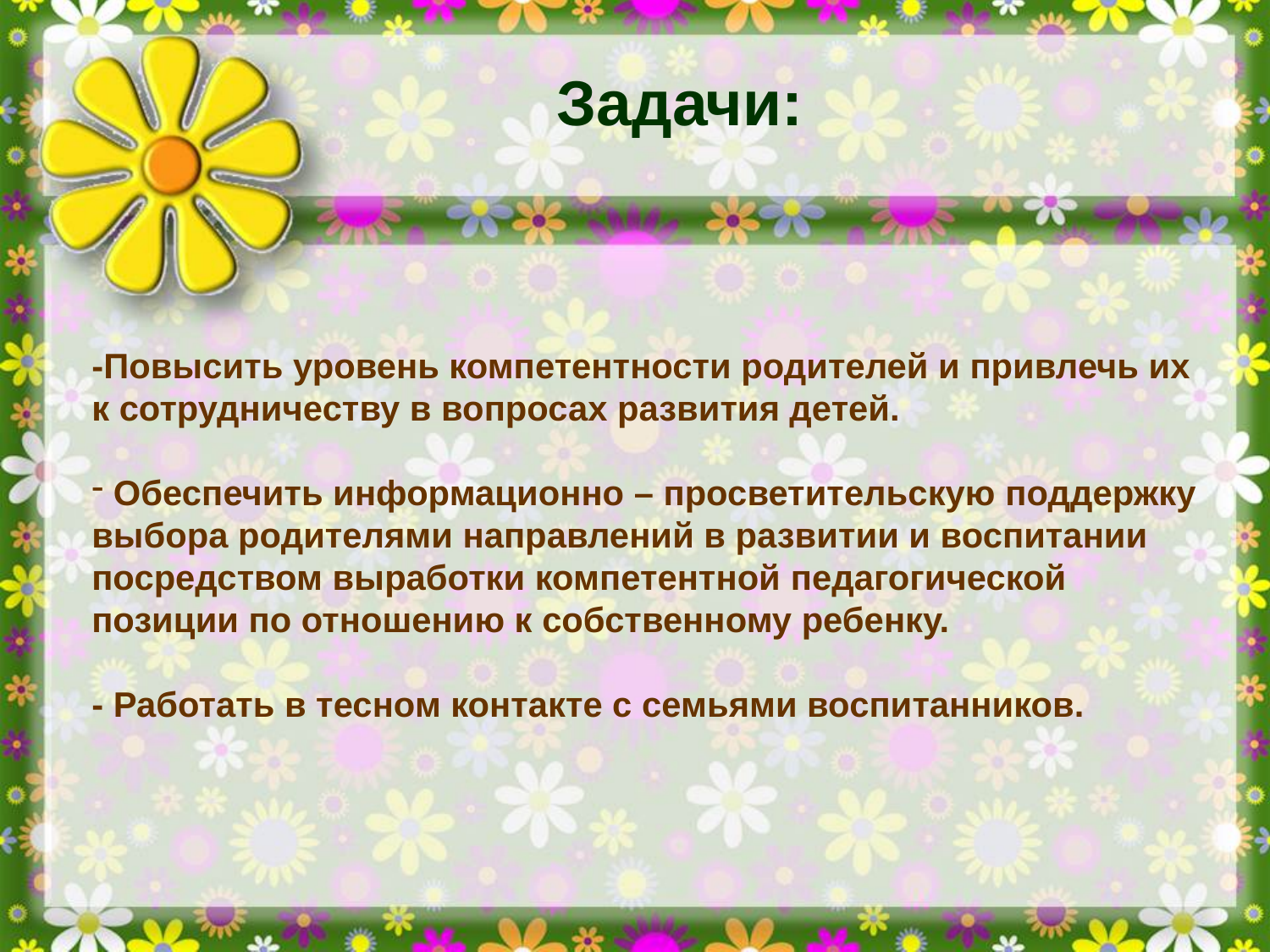

Задачи:
-Повысить уровень компетентности родителей и привлечь их к сотрудничеству в вопросах развития детей.

 Обеспечить информационно – просветительскую поддержку выбора родителями направлений в развитии и воспитании посредством выработки компетентной педагогической позиции по отношению к собственному ребенку.

- Работать в тесном контакте с семьями воспитанников.